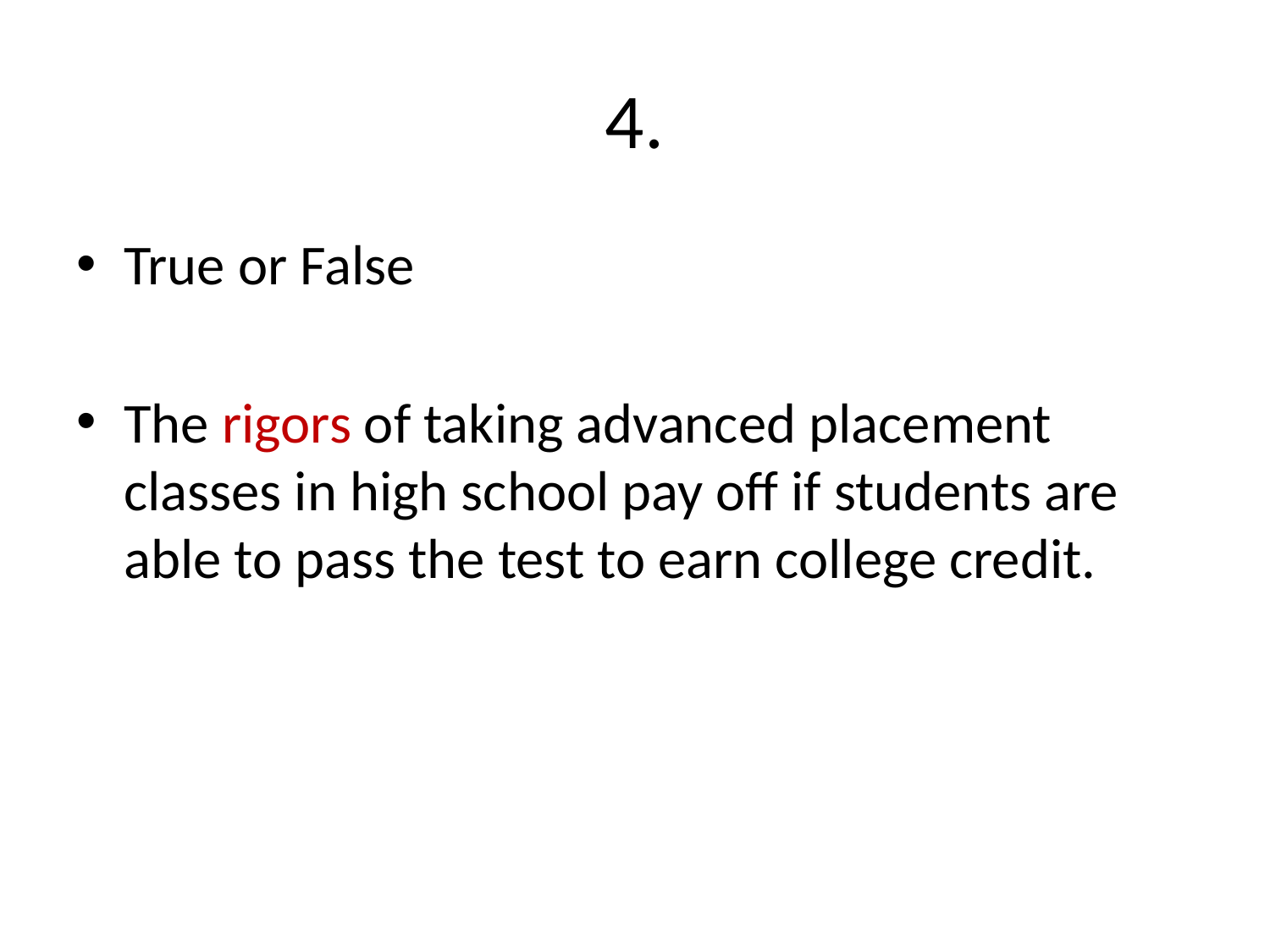

# 4.
True or False

The rigors of taking advanced placement classes in high school pay off if students are able to pass the test to earn college credit.